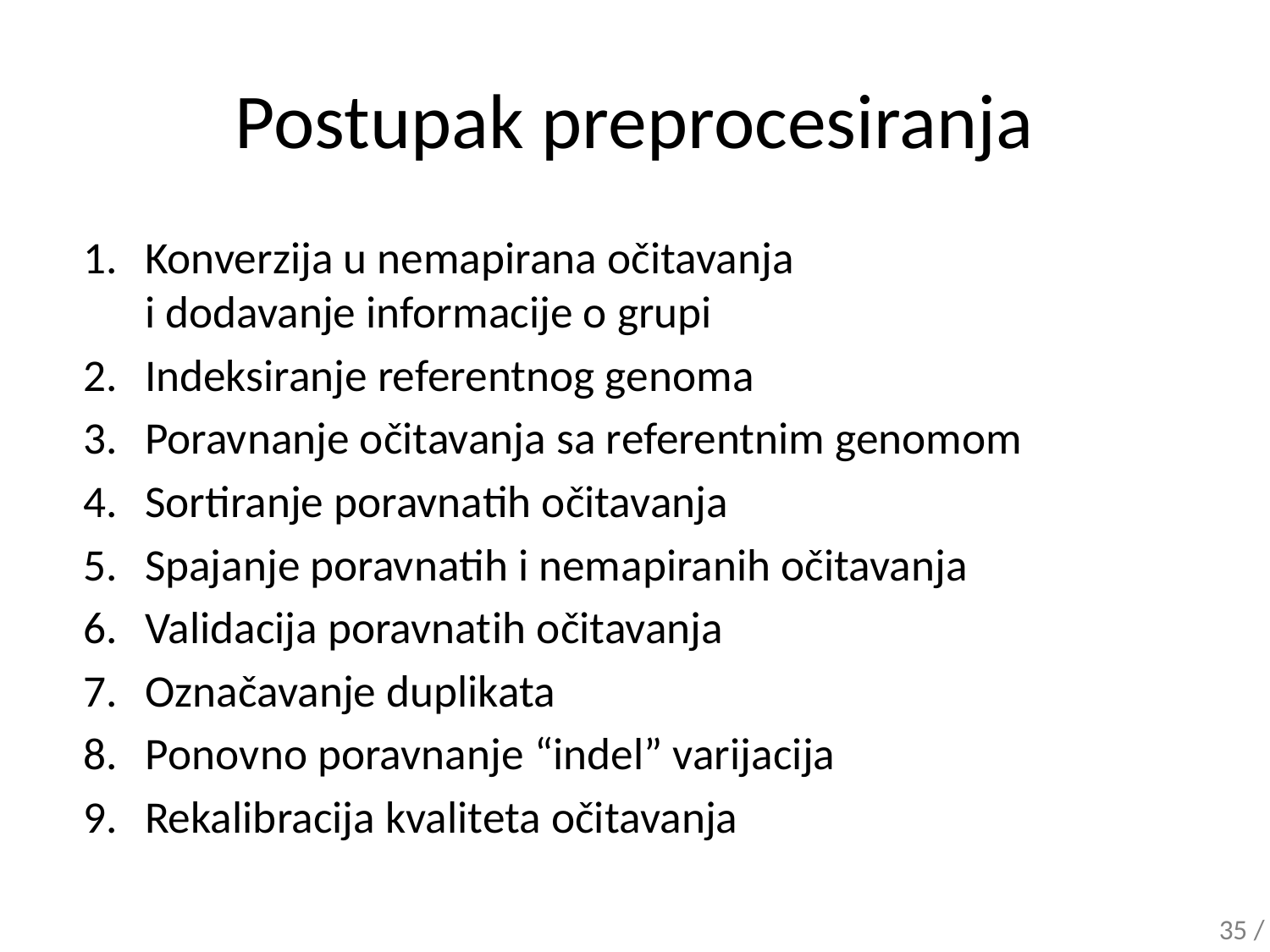

# Postupak preprocesiranja
Konverzija u nemapirana očitavanja
i dodavanje informacije o grupi
Indeksiranje referentnog genoma
Poravnanje očitavanja sa referentnim genomom
Sortiranje poravnatih očitavanja
Spajanje poravnatih i nemapiranih očitavanja
Validacija poravnatih očitavanja
Označavanje duplikata
Ponovno poravnanje “indel” varijacija
Rekalibracija kvaliteta očitavanja